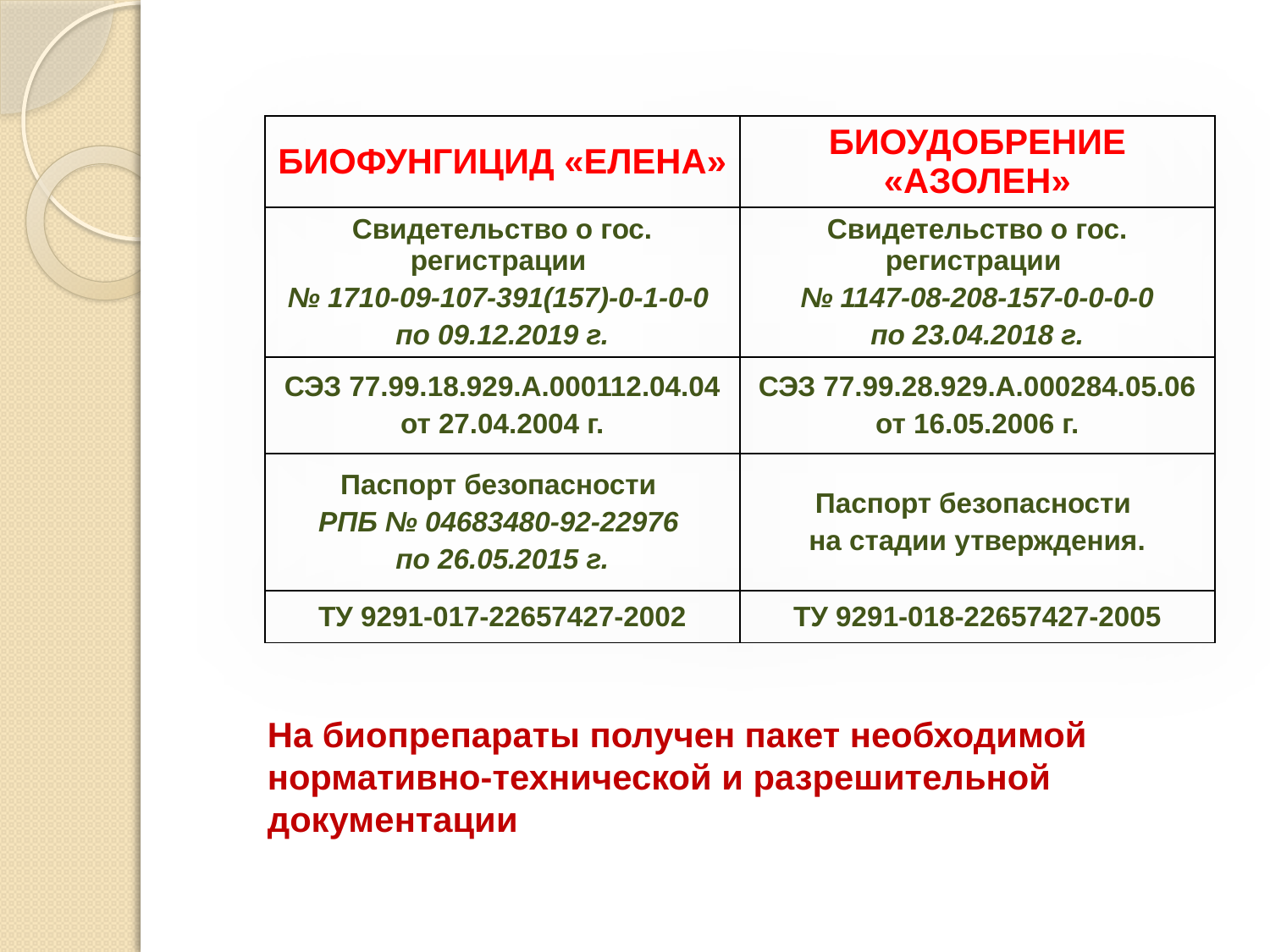

| БИОФУНГИЦИД «ЕЛЕНА» | БИОУДОБРЕНИЕ «АЗОЛЕН» |
| --- | --- |
| Свидетельство о гос. регистрации № 1710-09-107-391(157)-0-1-0-0 по 09.12.2019 г. | Свидетельство о гос. регистрации № 1147-08-208-157-0-0-0-0 по 23.04.2018 г. |
| СЭЗ 77.99.18.929.А.000112.04.04 от 27.04.2004 г. | СЭЗ 77.99.28.929.А.000284.05.06 от 16.05.2006 г. |
| Паспорт безопасности РПБ № 04683480-92-22976 по 26.05.2015 г. | Паспорт безопасности на стадии утверждения. |
| ТУ 9291-017-22657427-2002 | ТУ 9291-018-22657427-2005 |

На биопрепараты получен пакет необходимой нормативно-технической и разрешительной документации